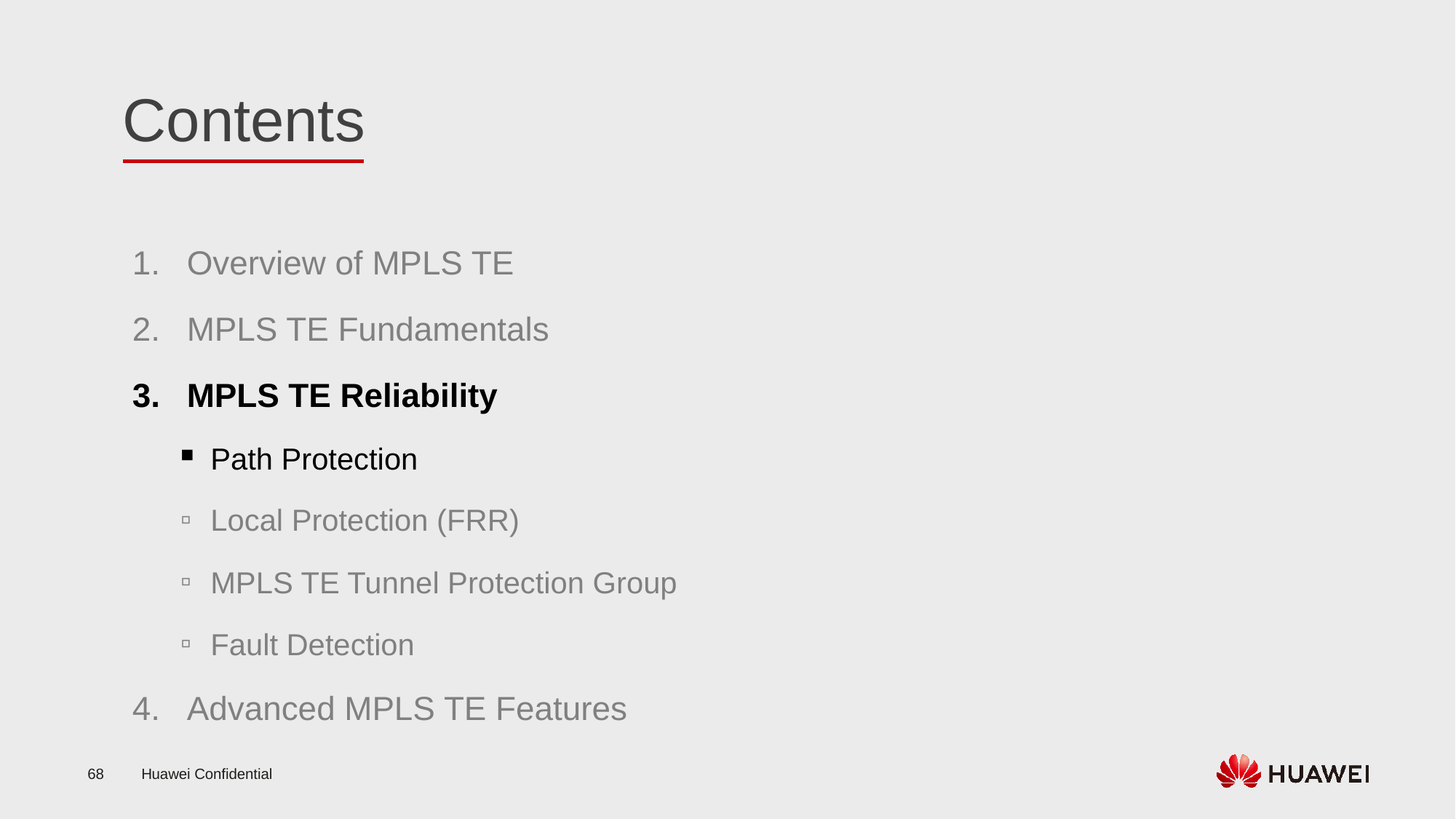

Overview of MPLS TE
MPLS TE Fundamentals
MPLS TE Reliability
Path Protection
Local Protection (FRR)
MPLS TE Tunnel Protection Group
Fault Detection
Advanced MPLS TE Features